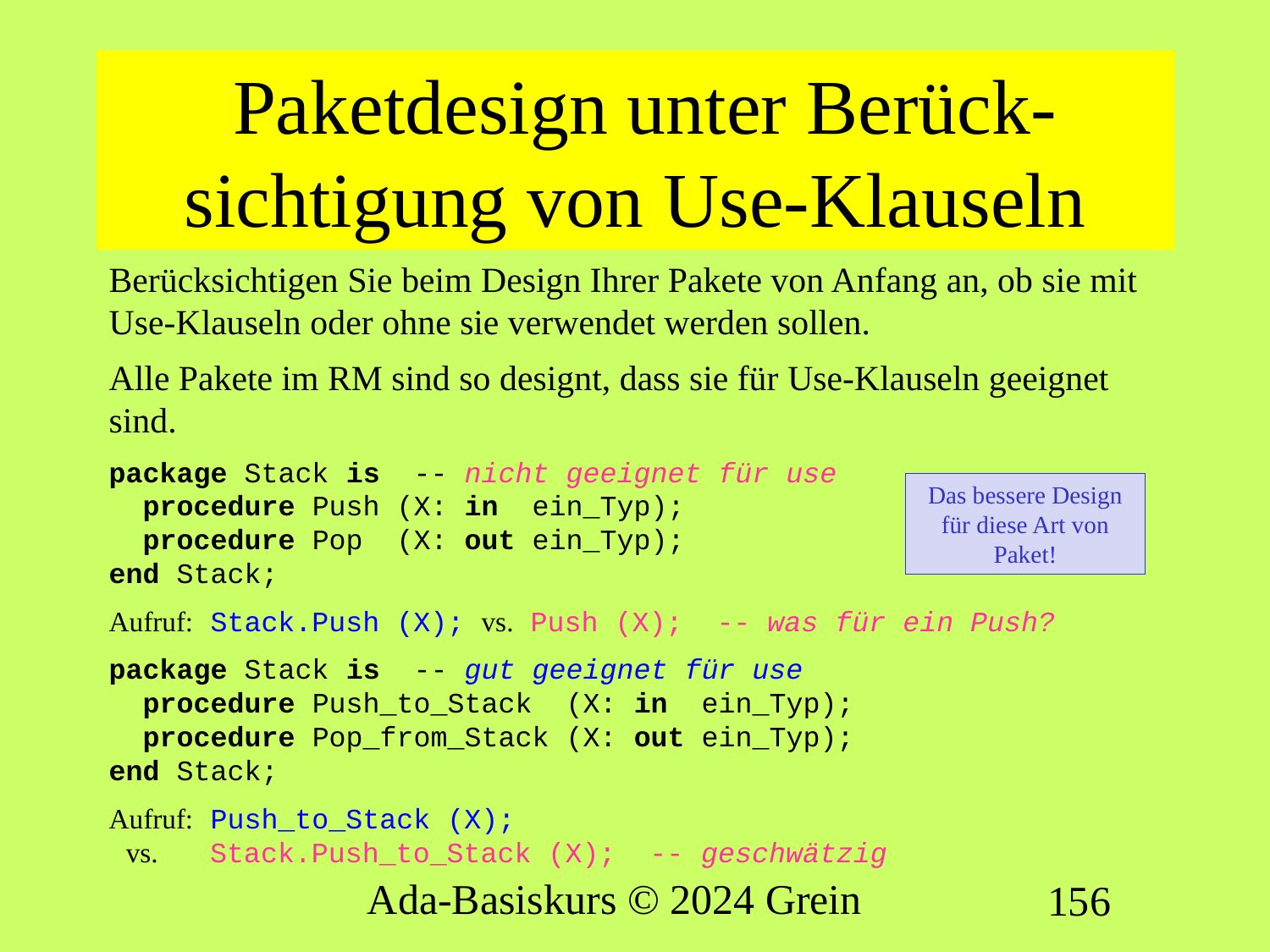

# Paketdesign unter Berück-sichtigung von Use-Klauseln
Berücksichtigen Sie beim Design Ihrer Pakete von Anfang an, ob sie mit Use-Klauseln oder ohne sie verwendet werden sollen.
Alle Pakete im RM sind so designt, dass sie für Use-Klauseln geeignet sind.
package Stack is  -- nicht geeignet für use
  procedure Push (X: in  ein_Typ);
  procedure Pop  (X: out ein_Typ);
end Stack;
Aufruf: Stack.Push (X); vs. Push (X);  -- was für ein Push?
package Stack is  -- gut geeignet für use
  procedure Push_to_Stack  (X: in  ein_Typ);
  procedure Pop_from_Stack (X: out ein_Typ);
end Stack;
Aufruf: Push_to_Stack (X);
 vs.      Stack.Push_to_Stack (X);  -- geschwätzig
Das bessere Design für diese Art von Paket!
Ada-Basiskurs © 2024 Grein
156